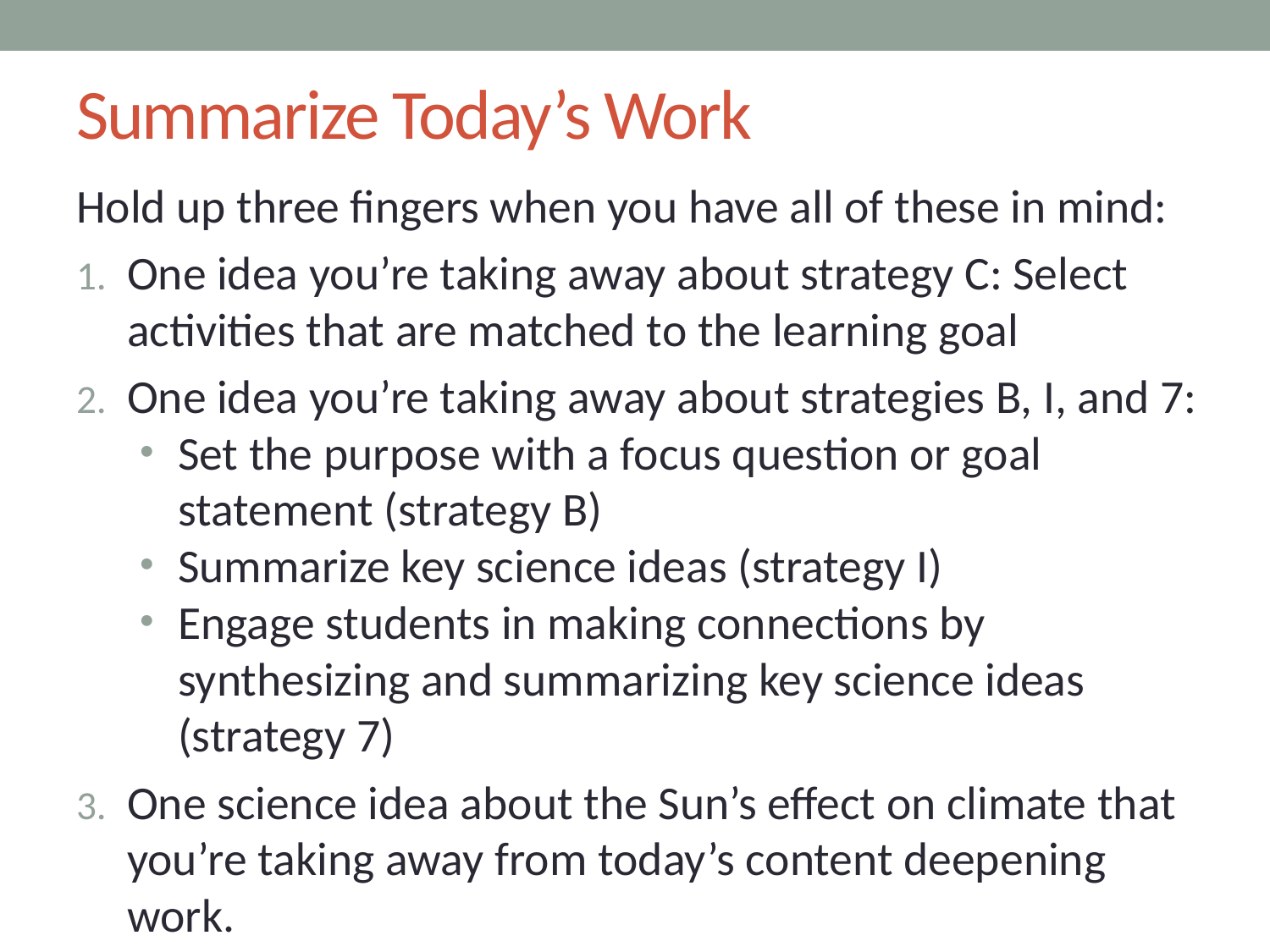

# Summarize Today’s Work
Hold up three fingers when you have all of these in mind:
One idea you’re taking away about strategy C: Select activities that are matched to the learning goal
One idea you’re taking away about strategies B, I, and 7:
Set the purpose with a focus question or goal statement (strategy B)
Summarize key science ideas (strategy I)
Engage students in making connections by synthesizing and summarizing key science ideas (strategy 7)
One science idea about the Sun’s effect on climate that you’re taking away from today’s content deepening work.